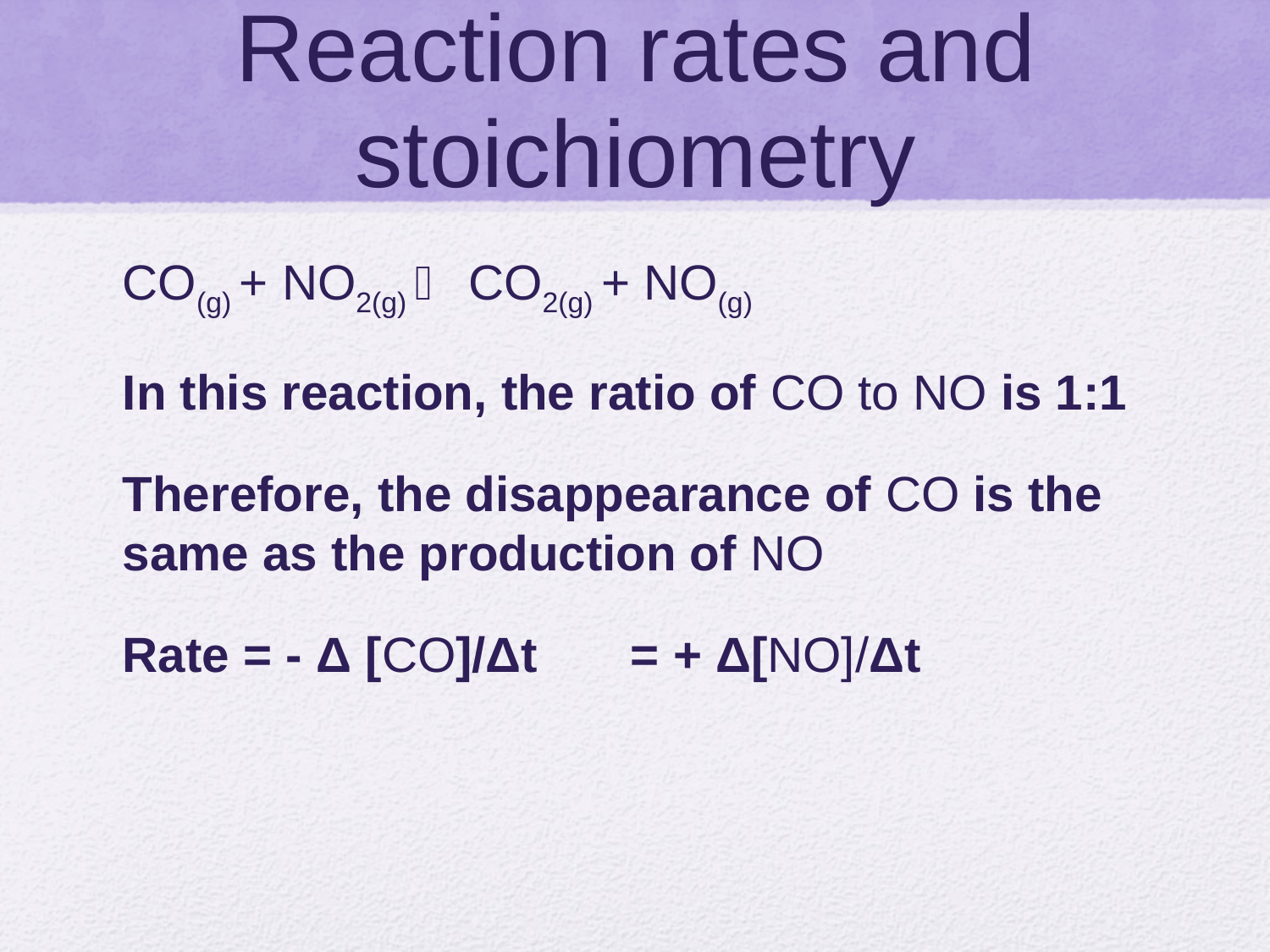

# Reaction rates and stoichiometry
CO(g) + NO2(g) → CO2(g) + NO(g)
In this reaction, the ratio of CO to NO is 1:1
Therefore, the disappearance of CO is the same as the production of NO
Rate = - Δ [CO]/Δt 	= + Δ[NO]/Δt